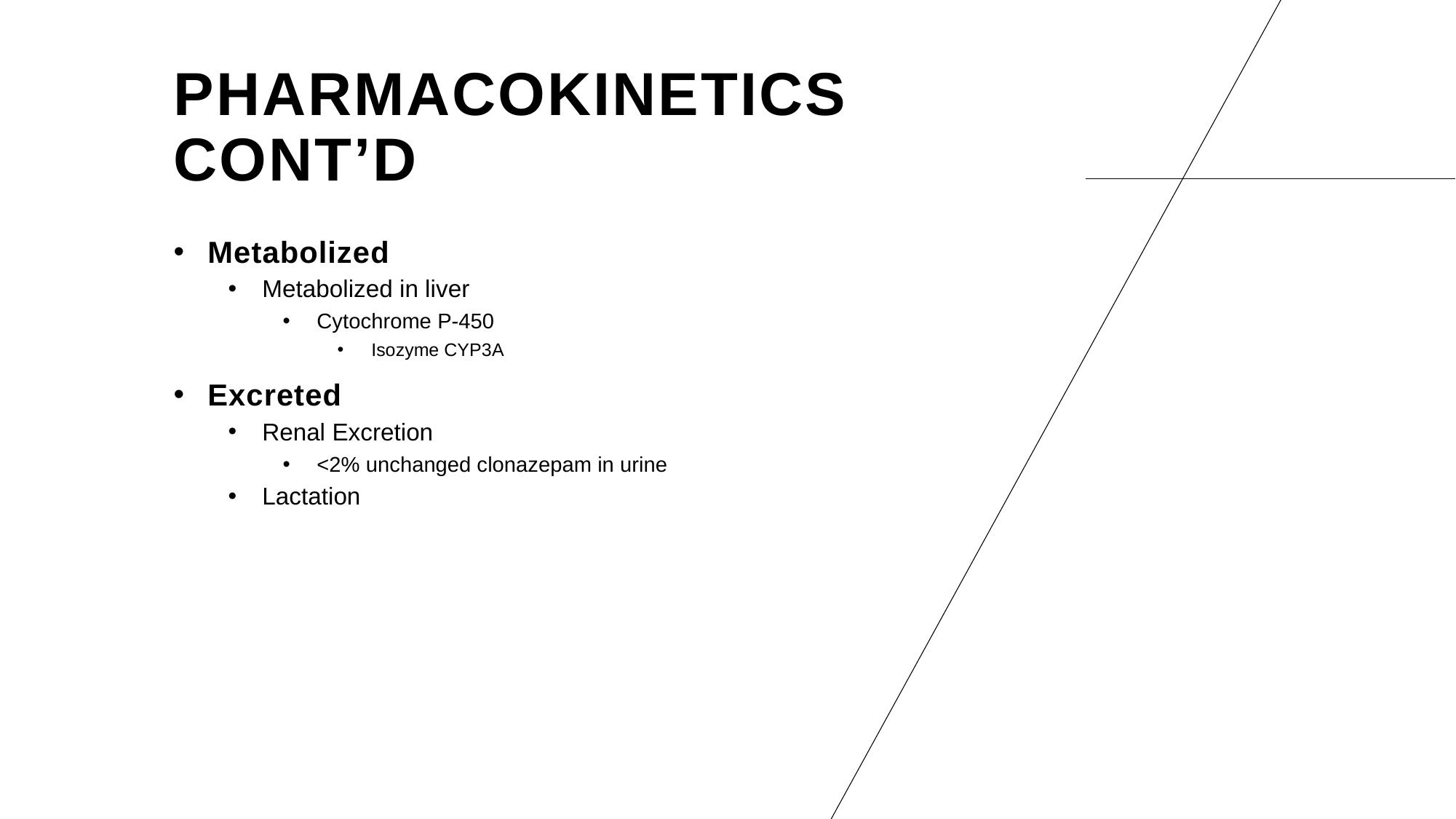

# Pharmacokinetics cont’d
Metabolized
Metabolized in liver
Cytochrome P-450
Isozyme CYP3A
Excreted
Renal Excretion
<2% unchanged clonazepam in urine
Lactation